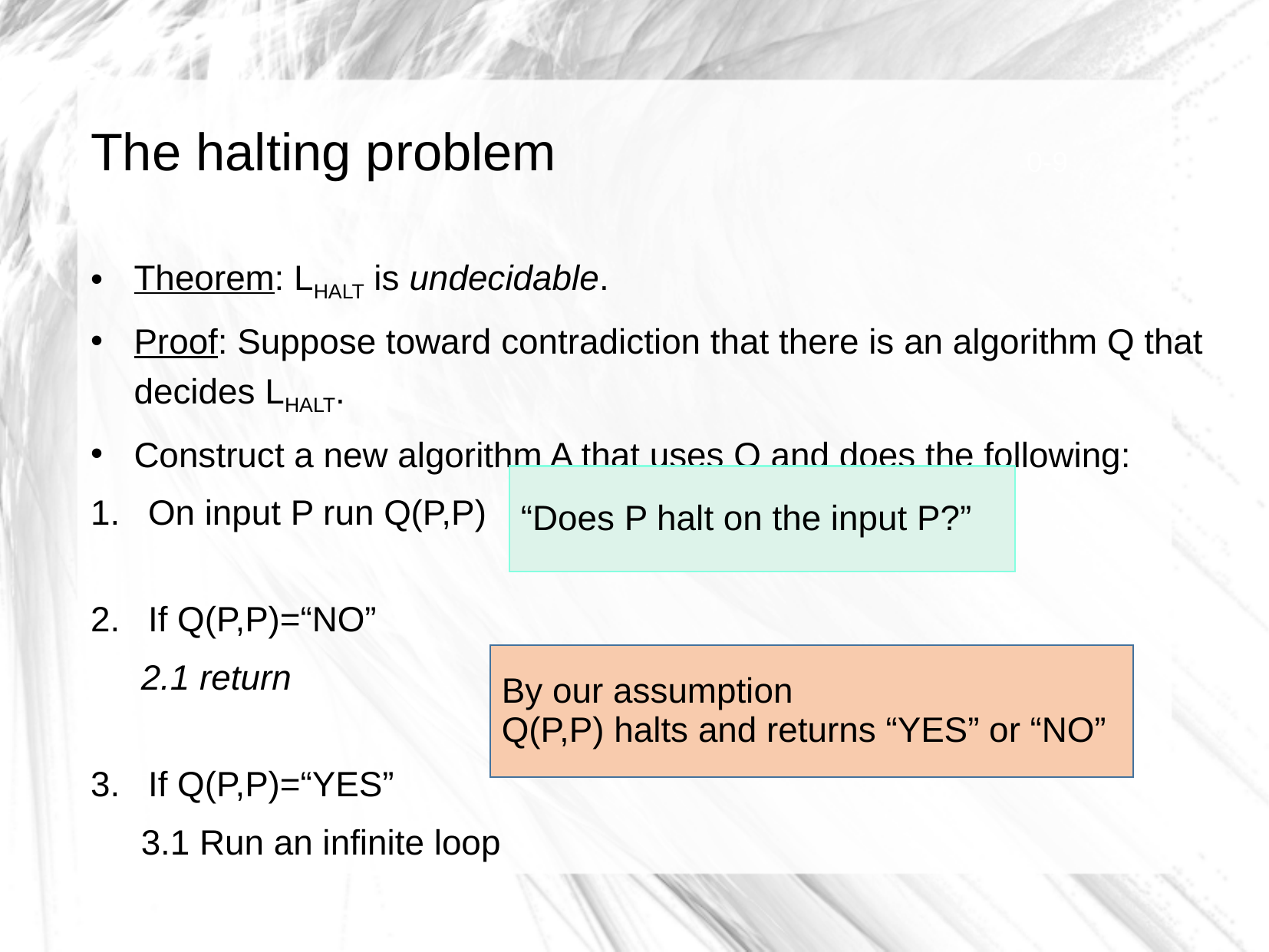

# The halting problem
0-9
Theorem: LHALT is undecidable.
Proof: Suppose toward contradiction that there is an algorithm Q that decides LHALT.
Construct a new algorithm A that uses Q and does the following:
On input P run Q(P,P)
If Q(P,P)=“NO”
2.1 return
If Q(P,P)=“YES”
3.1 Run an infinite loop
“Does P halt on the input P?”
By our assumption
Q(P,P) halts and returns “YES” or “NO”